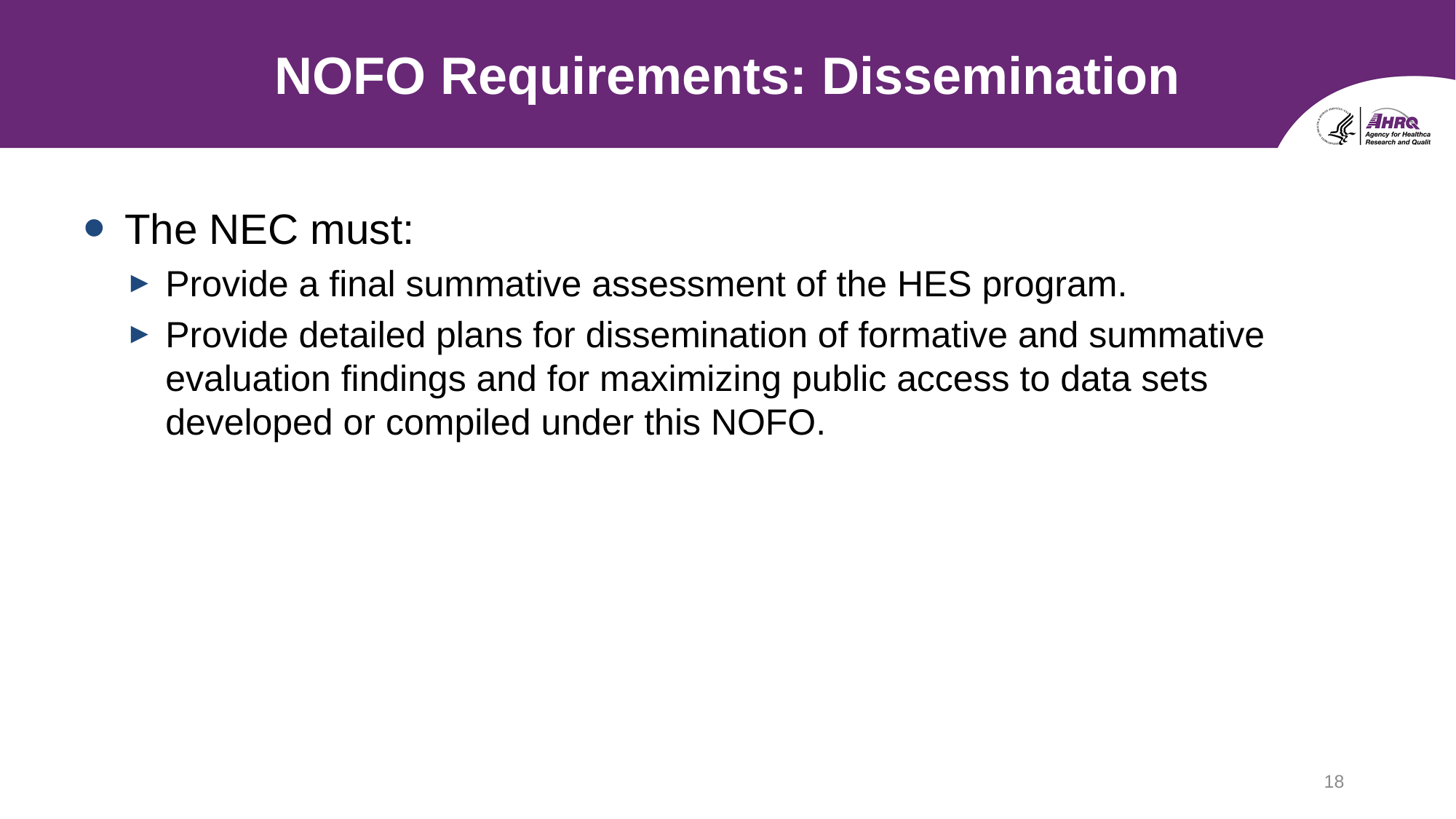

# NOFO Requirements: Dissemination
The NEC must:
Provide a final summative assessment of the HES program.
Provide detailed plans for dissemination of formative and summative evaluation findings and for maximizing public access to data sets developed or compiled under this NOFO.
18